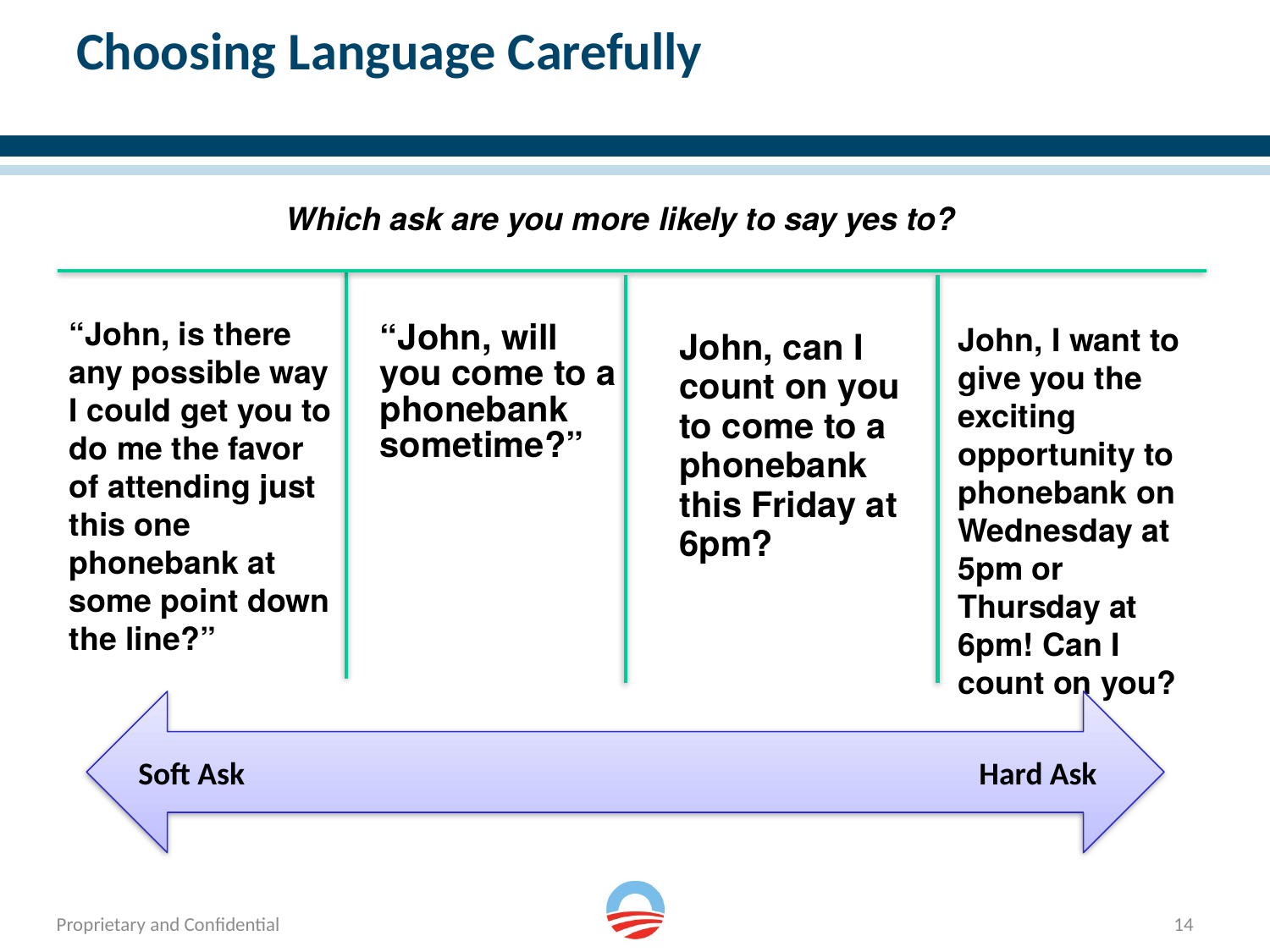

# Choosing Language Carefully
Which ask are you more likely to say yes to?

“John, is there any possible way I could get you to do me the favor of attending just this one phonebank at some point down the line?”

“John, will you come to a phonebank sometime?”

John, I want to give you the exciting opportunity to phonebank on Wednesday at 5pm or Thursday at 6pm! Can I count on you?

John, can I count on you to come to a phonebank this Friday at 6pm?

Soft Ask						           Hard Ask
14